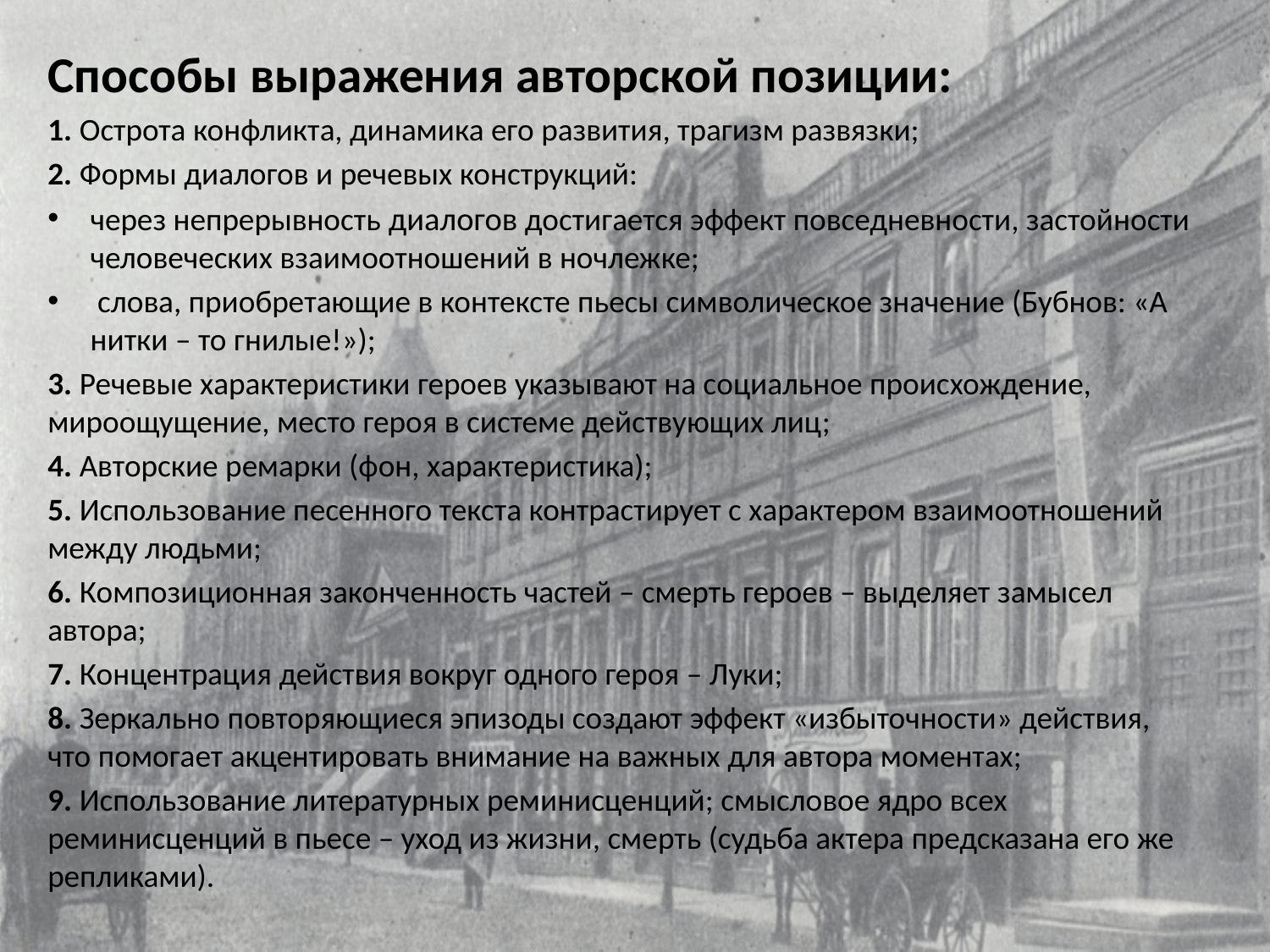

Способы выражения авторской позиции:
1. Острота конфликта, динамика его развития, трагизм развязки;
2. Формы диалогов и речевых конструкций:
через непрерывность диалогов достигается эффект повседневности, застойности человеческих взаимоотношений в ночлежке;
 слова, приобретающие в контексте пьесы символическое значение (Бубнов: «А нитки – то гнилые!»);
3. Речевые характеристики героев указывают на социальное происхождение, мироощущение, место героя в системе действующих лиц;
4. Авторские ремарки (фон, характеристика);
5. Использование песенного текста контрастирует с характером взаимоотношений между людьми;
6. Композиционная законченность частей – смерть героев – выделяет замысел автора;
7. Концентрация действия вокруг одного героя – Луки;
8. Зеркально повторяющиеся эпизоды создают эффект «избыточности» действия, что помогает акцентировать внимание на важных для автора моментах;
9. Использование литературных реминисценций; смысловое ядро всех реминисценций в пьесе – уход из жизни, смерть (судьба актера предсказана его же репликами).